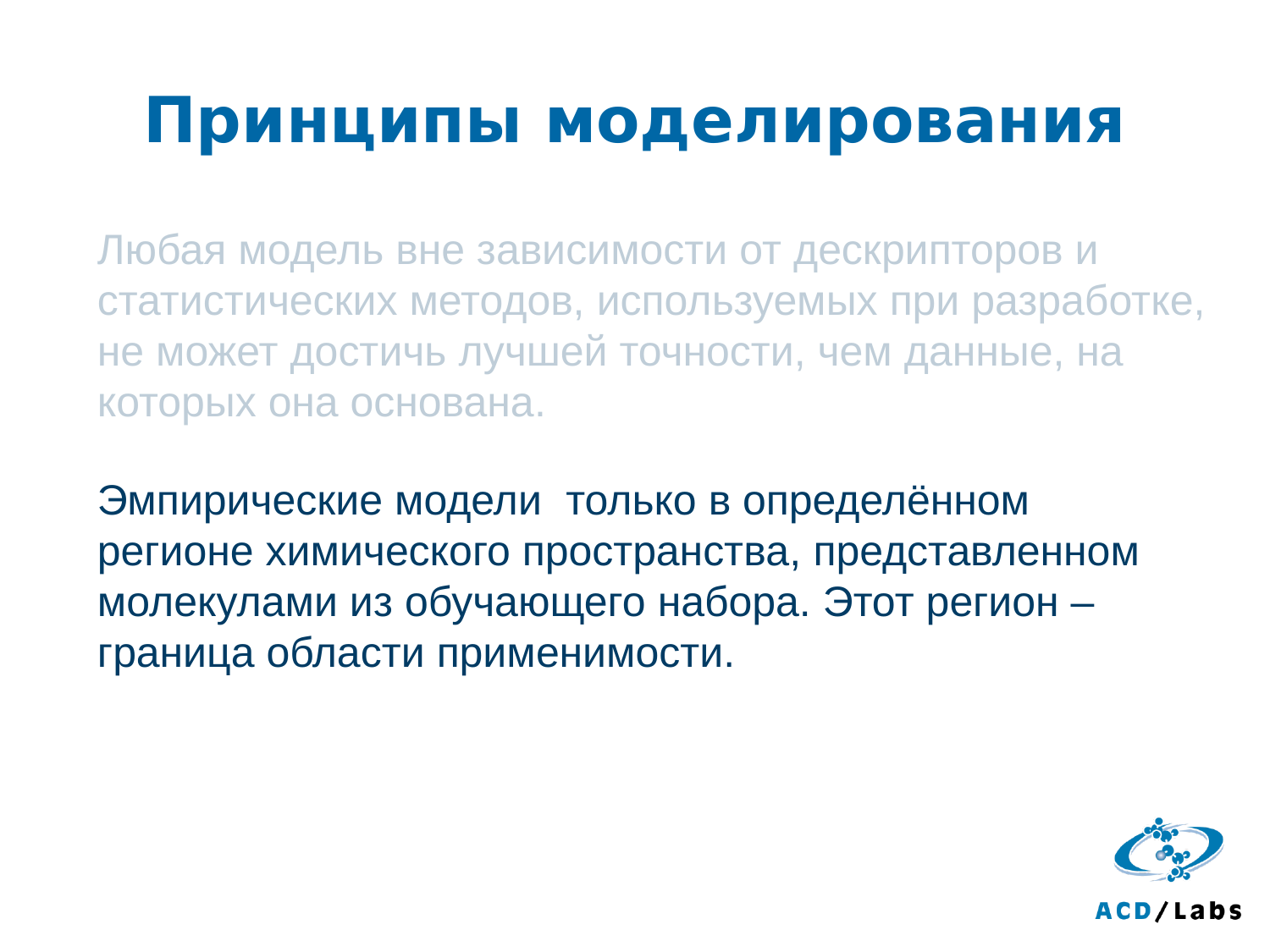

# Принципы моделирования

Любая модель вне зависимости от дескрипторов и статистических методов, используемых при разработке, не может достичь лучшей точности, чем данные, на которых она основана.
Эмпирические модели  только в определённом регионе химического пространства, представленном молекулами из обучающего набора. Этот регион – граница области применимости.